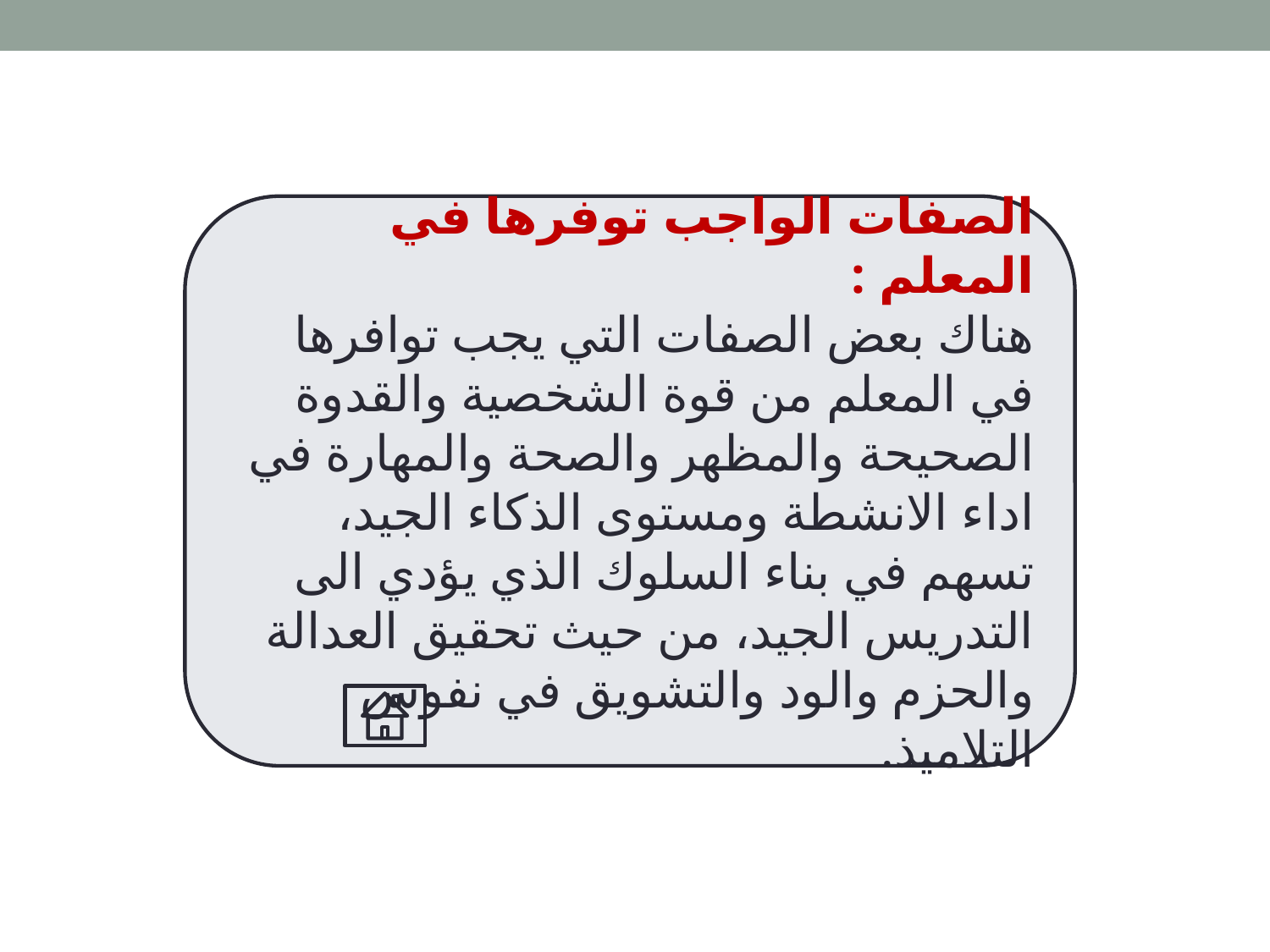

الصفات الواجب توفرها في المعلم :
هناك بعض الصفات التي يجب توافرها في المعلم من قوة الشخصية والقدوة الصحيحة والمظهر والصحة والمهارة في اداء الانشطة ومستوى الذكاء الجيد، تسهم في بناء السلوك الذي يؤدي الى التدريس الجيد، من حيث تحقيق العدالة والحزم والود والتشويق في نفوس التلاميذ.